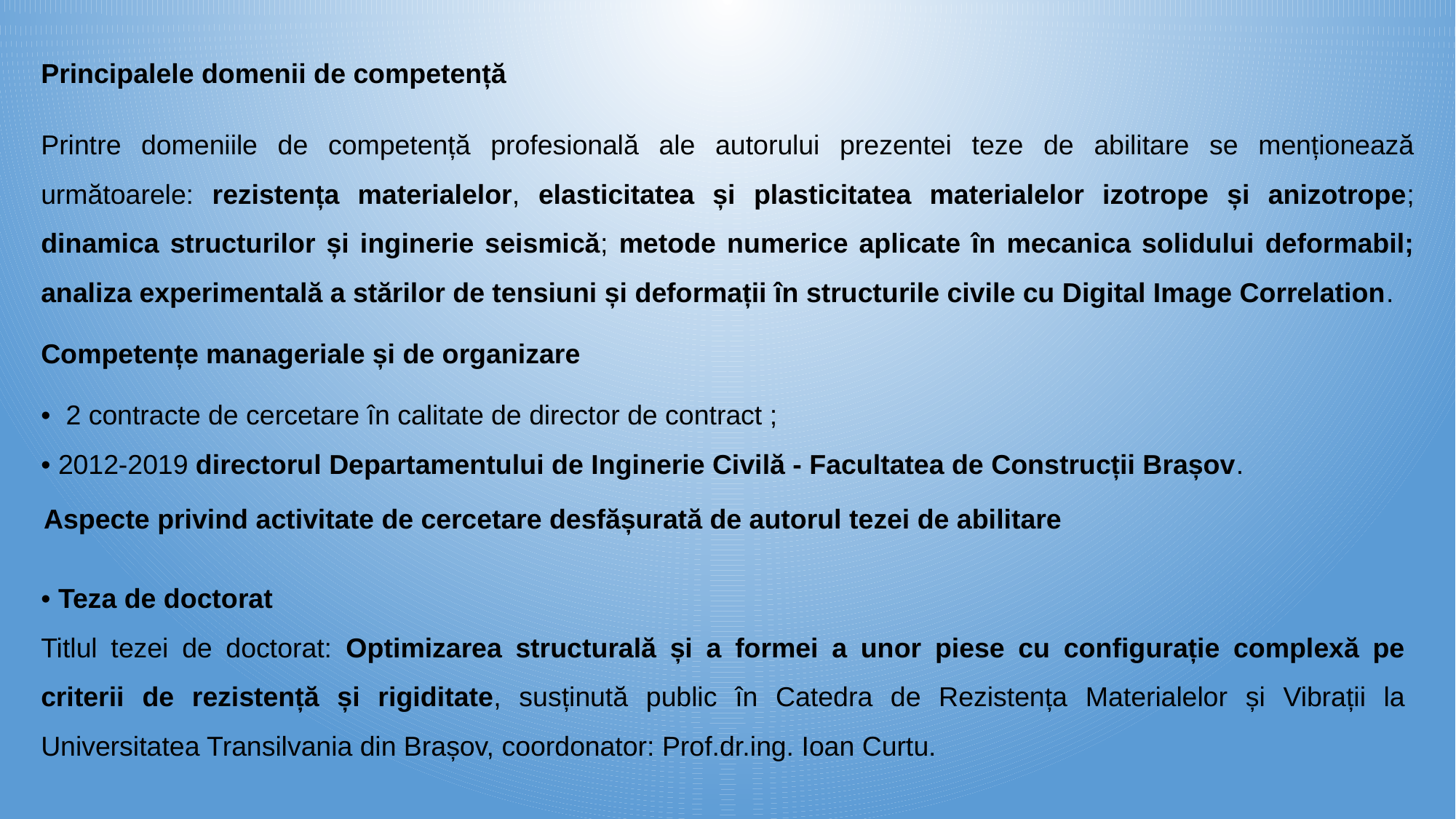

Principalele domenii de competență
Printre domeniile de competență profesională ale autorului prezentei teze de abilitare se menționează următoarele: rezistența materialelor, elasticitatea și plasticitatea materialelor izotrope și anizotrope; dinamica structurilor și inginerie seismică; metode numerice aplicate în mecanica solidului deformabil; analiza experimentală a stărilor de tensiuni și deformații în structurile civile cu Digital Image Correlation.
Competențe manageriale și de organizare
•  2 contracte de cercetare în calitate de director de contract ;
• 2012-2019 directorul Departamentului de Inginerie Civilă - Facultatea de Construcții Brașov.
  Aspecte privind activitate de cercetare desfășurată de autorul tezei de abilitare
• Teza de doctorat
Titlul tezei de doctorat: Optimizarea structurală și a formei a unor piese cu configurație complexă pe criterii de rezistență și rigiditate, susținută public în Catedra de Rezistența Materialelor și Vibrații la Universitatea Transilvania din Brașov, coordonator: Prof.dr.ing. Ioan Curtu.